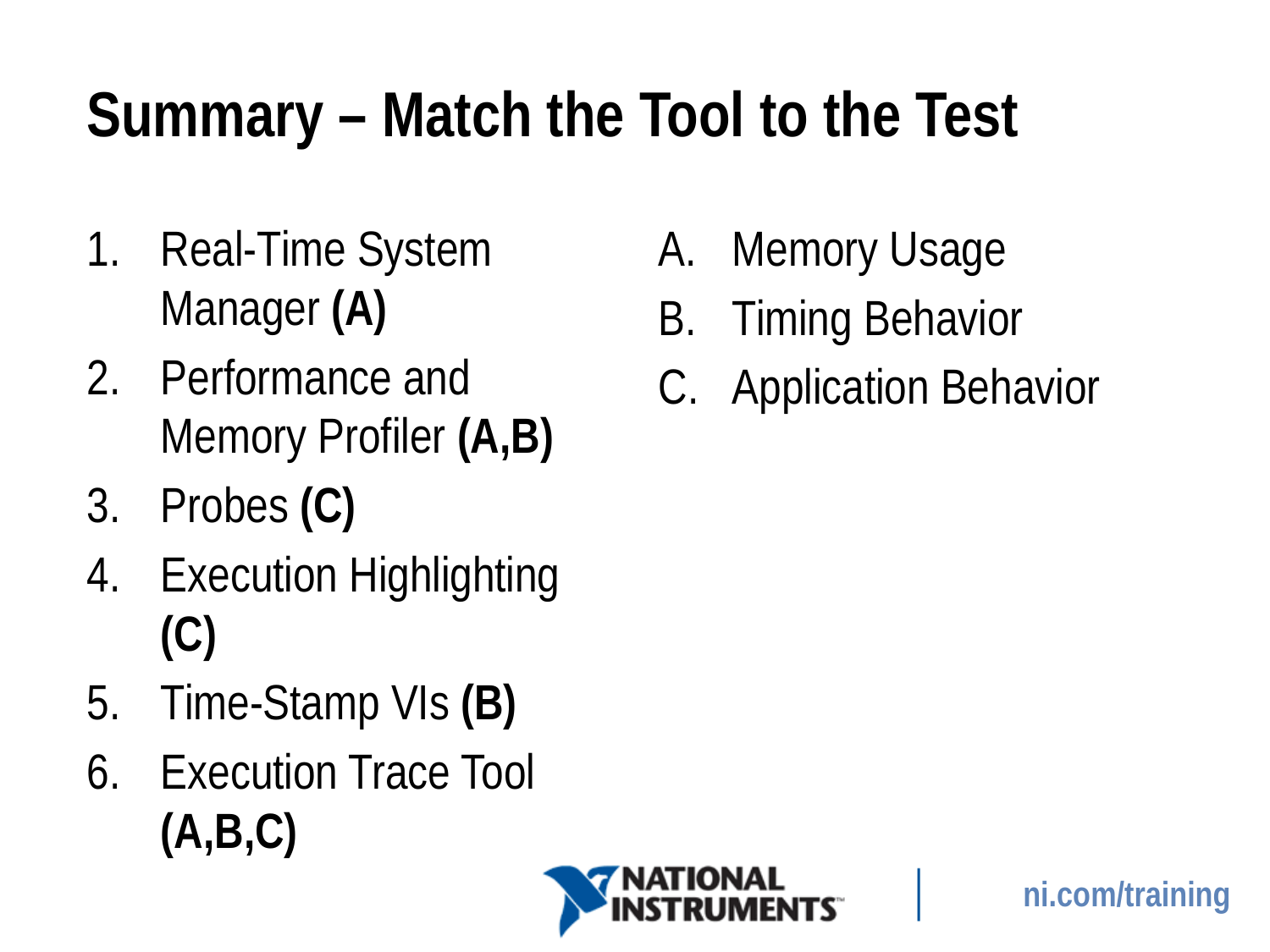

# Summary – Match the Tool to the Test
Real-Time System Manager (A)
Performance and Memory Profiler (A,B)
Probes (C)
Execution Highlighting (C)
Time-Stamp VIs (B)
Execution Trace Tool (A,B,C)
Memory Usage
Timing Behavior
Application Behavior